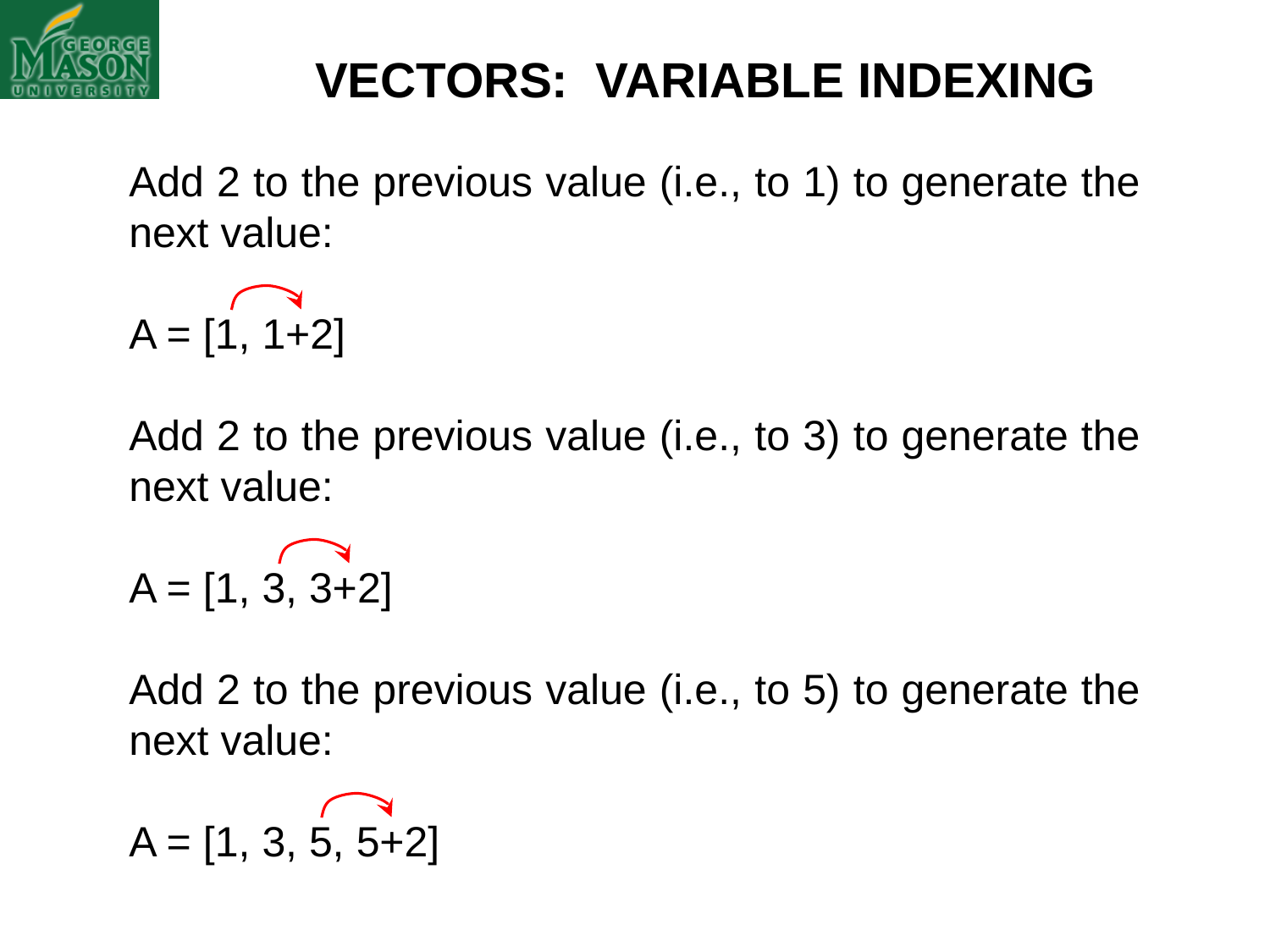

VECTORS:  VARIABLE INDEXING
Add 2 to the previous value (i.e., to 1) to generate the next value:

A = [1, 1+2]

Add 2 to the previous value (i.e., to 3) to generate the next value:

A = [1, 3, 3+2]

Add 2 to the previous value (i.e., to 5) to generate the next value:

A = [1, 3, 5, 5+2]